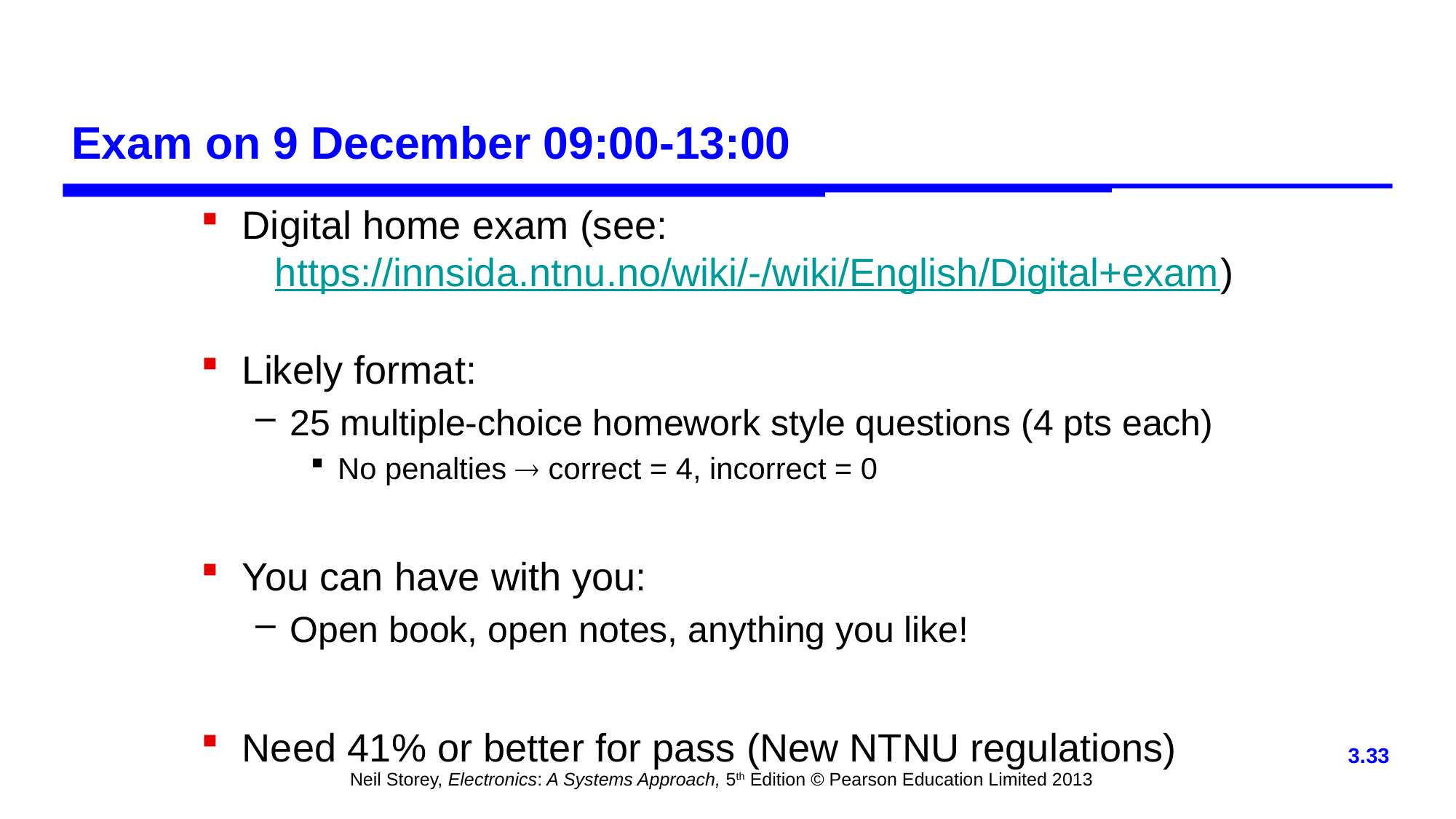

# Exam on 9 December 09:00-13:00
Digital home exam (see:
   https://innsida.ntnu.no/wiki/-/wiki/English/Digital+exam)

Likely format:
25 multiple-choice homework style questions (4 pts each)
No penalties → correct = 4, incorrect = 0

You can have with you:
Open book, open notes, anything you like!

Need 41% or better for pass (New NTNU regulations)